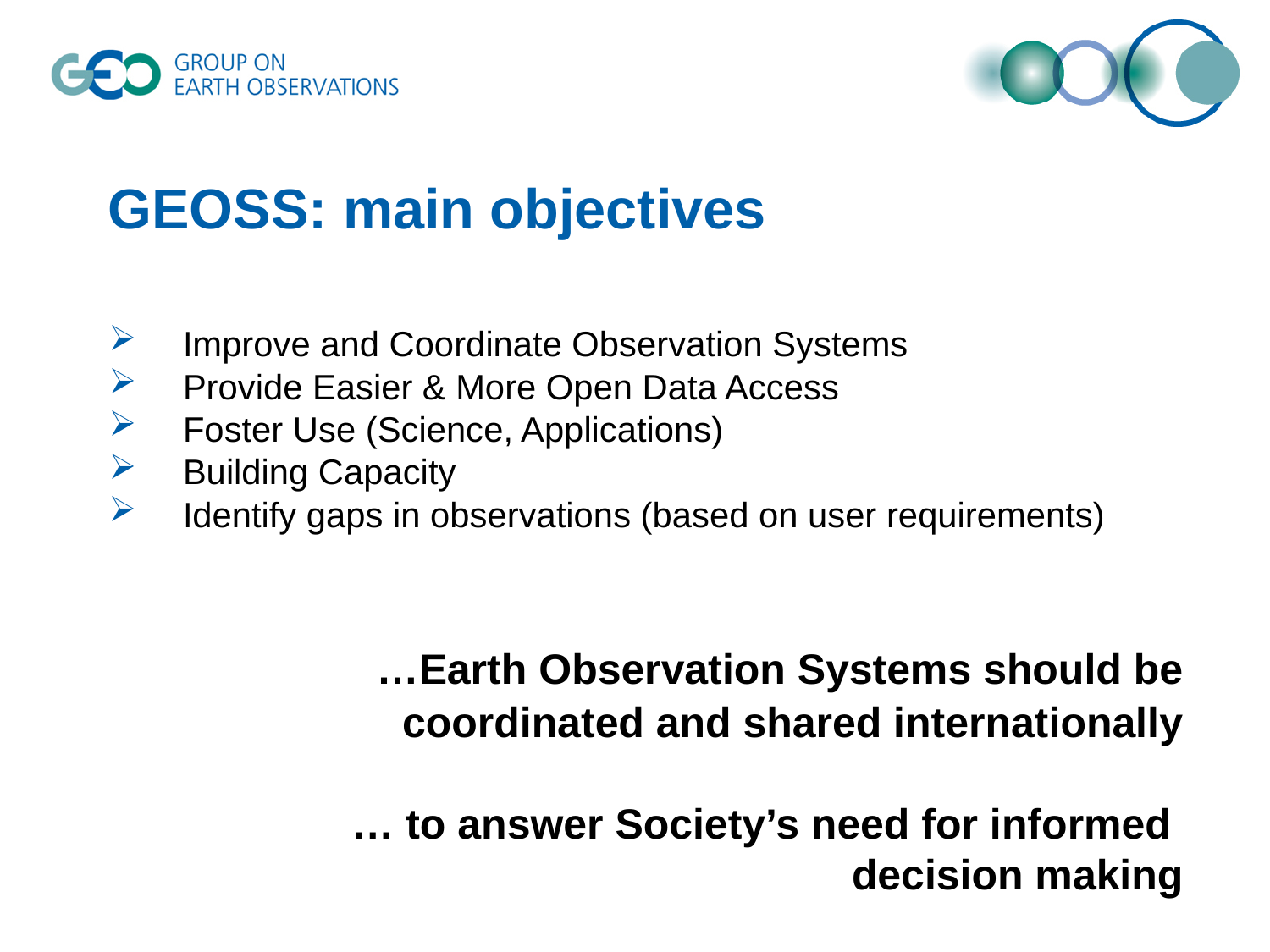

GEOSS: main objectives
# Improve and Coordinate Observation Systems
Provide Easier & More Open Data Access
Foster Use (Science, Applications)
Building Capacity
Identify gaps in observations (based on user requirements)
             …Earth Observation Systems should be
coordinated and shared internationally
… to answer Society’s need for informed
decision making